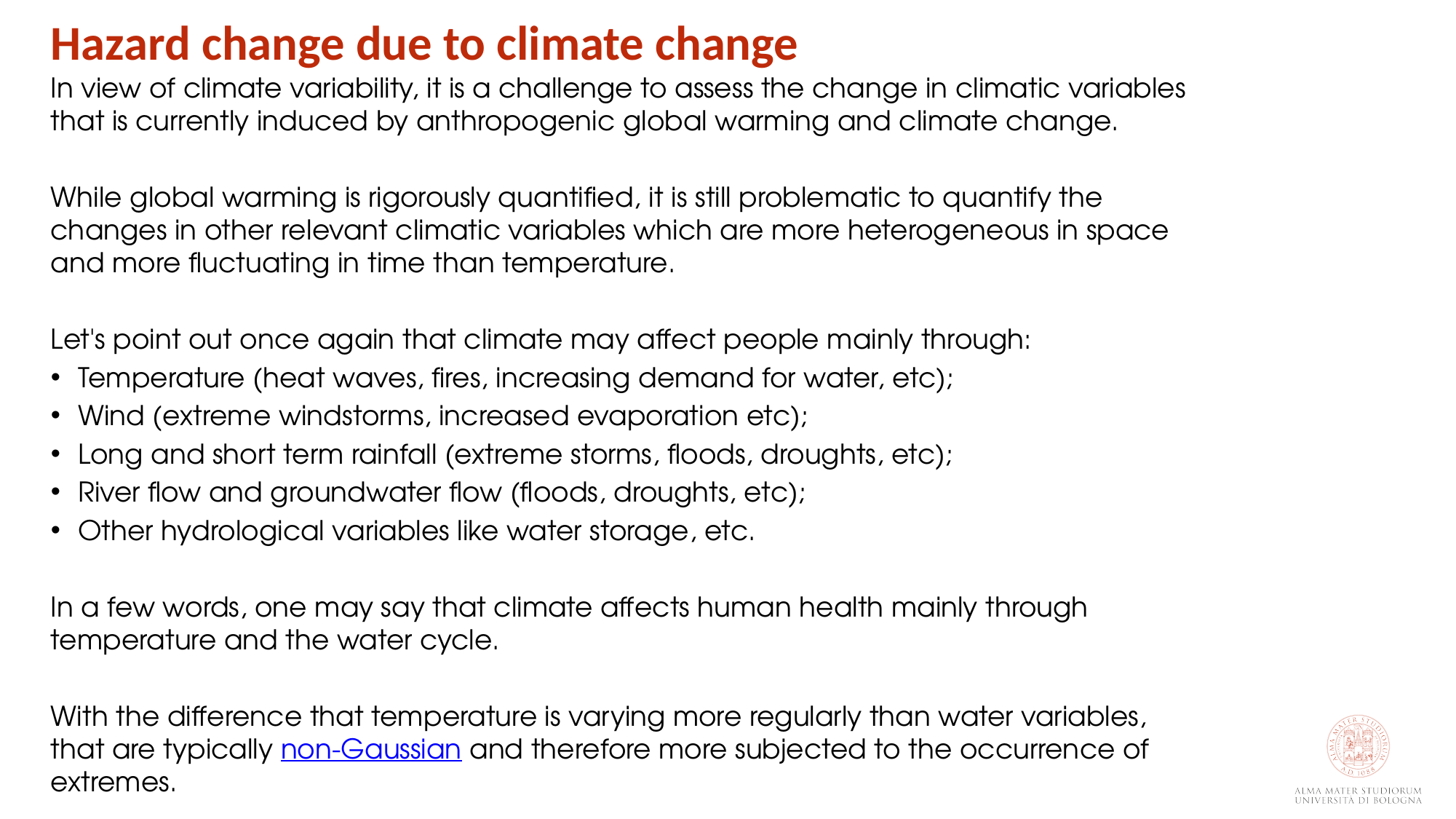

Hazard change due to climate change
In view of climate variability, it is a challenge to assess the change in climatic variables that is currently induced by anthropogenic global warming and climate change.

While global warming is rigorously quantified, it is still problematic to quantify the changes in other relevant climatic variables which are more heterogeneous in space and more fluctuating in time than temperature.

Let's point out once again that climate may affect people mainly through:
Temperature (heat waves, fires, increasing demand for water, etc);
Wind (extreme windstorms, increased evaporation etc);
Long and short term rainfall (extreme storms, floods, droughts, etc);
River flow and groundwater flow (floods, droughts, etc);
Other hydrological variables like water storage, etc.

In a few words, one may say that climate affects human health mainly through temperature and the water cycle.

With the difference that temperature is varying more regularly than water variables, that are typically non-Gaussian and therefore more subjected to the occurrence of extremes.